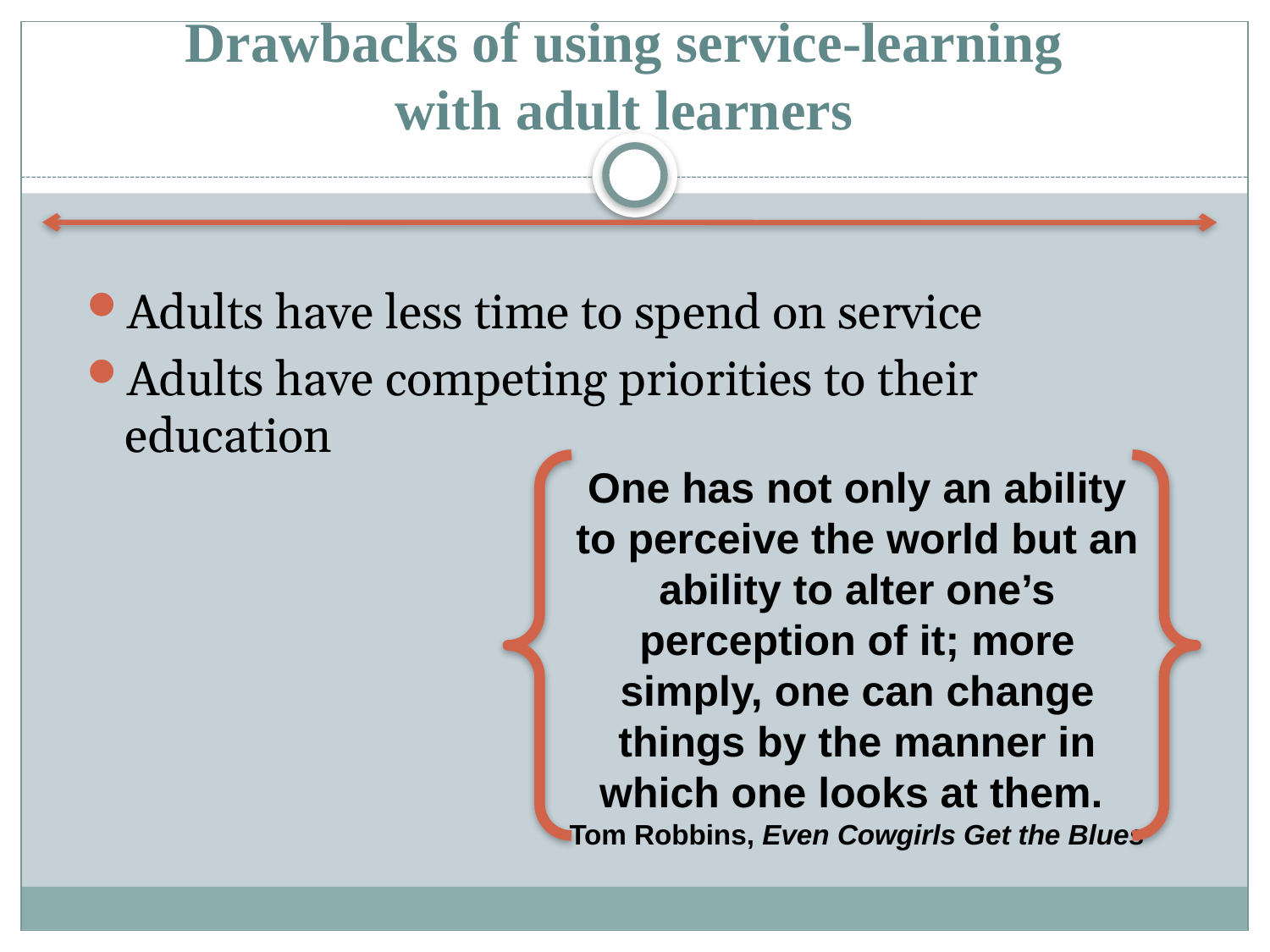

Drawbacks of using service-learning with adult learners
Adults have less time to spend on service
Adults have competing priorities to their education

One has not only an ability to perceive the world but an ability to alter one’s perception of it; more simply, one can change things by the manner in which one looks at them.
Tom Robbins, Even Cowgirls Get the Blues